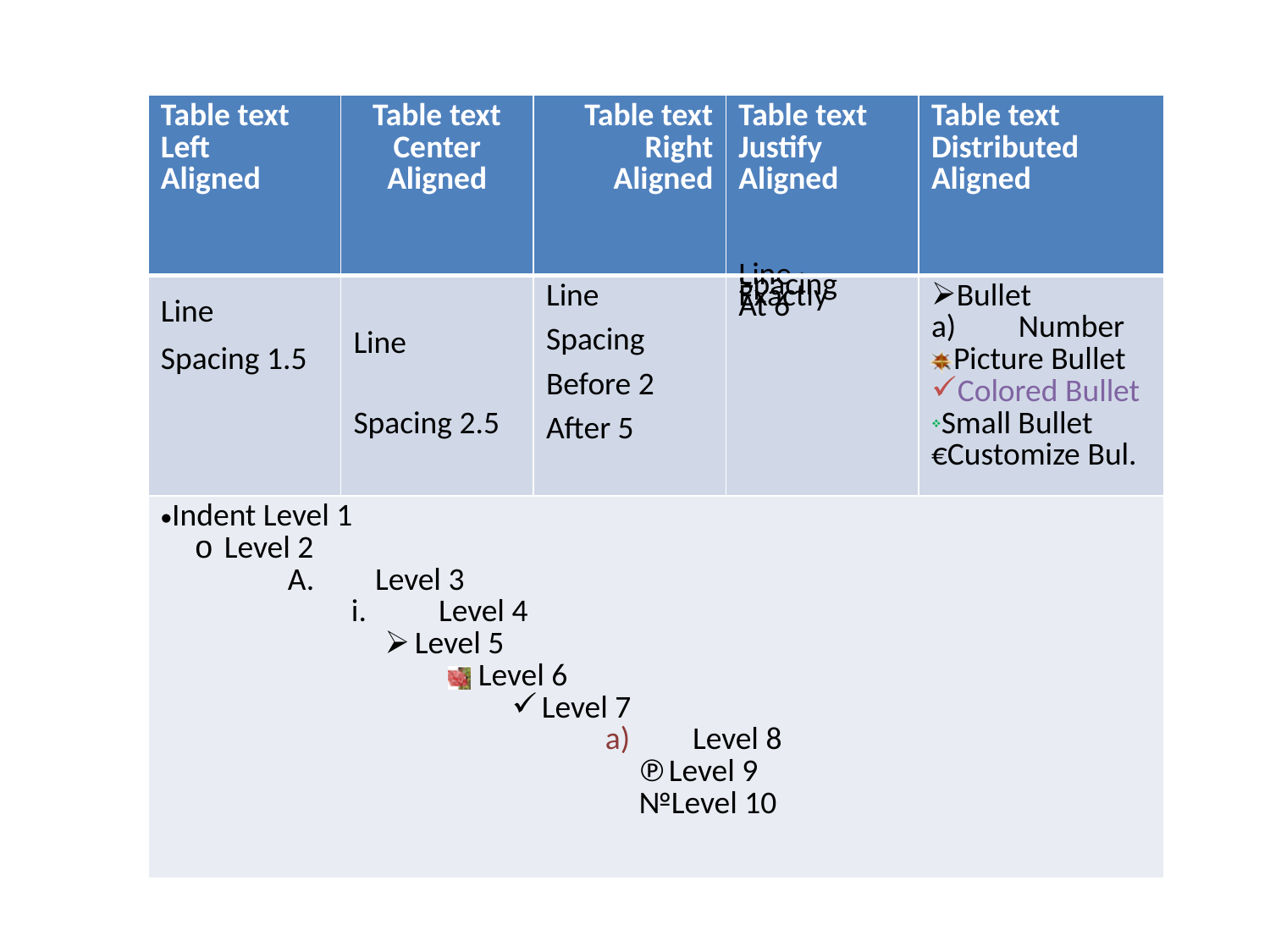

| Table text Left Aligned | Table text Center Aligned | Table text Right Aligned | Table text Justify Aligned | Table text Distributed Aligned |
| --- | --- | --- | --- | --- |
| Line Spacing 1.5 | Line Spacing 2.5 | Line Spacing Before 2 After 5 | Line Spacing Exactly At 6 | Bullet Number Picture Bullet Colored Bullet Small Bullet Customize Bul. |
| Indent Level 1 Level 2 Level 3 Level 4 Level 5 Level 6 Level 7 Level 8 Level 9 Level 10 |  |  |  |  |